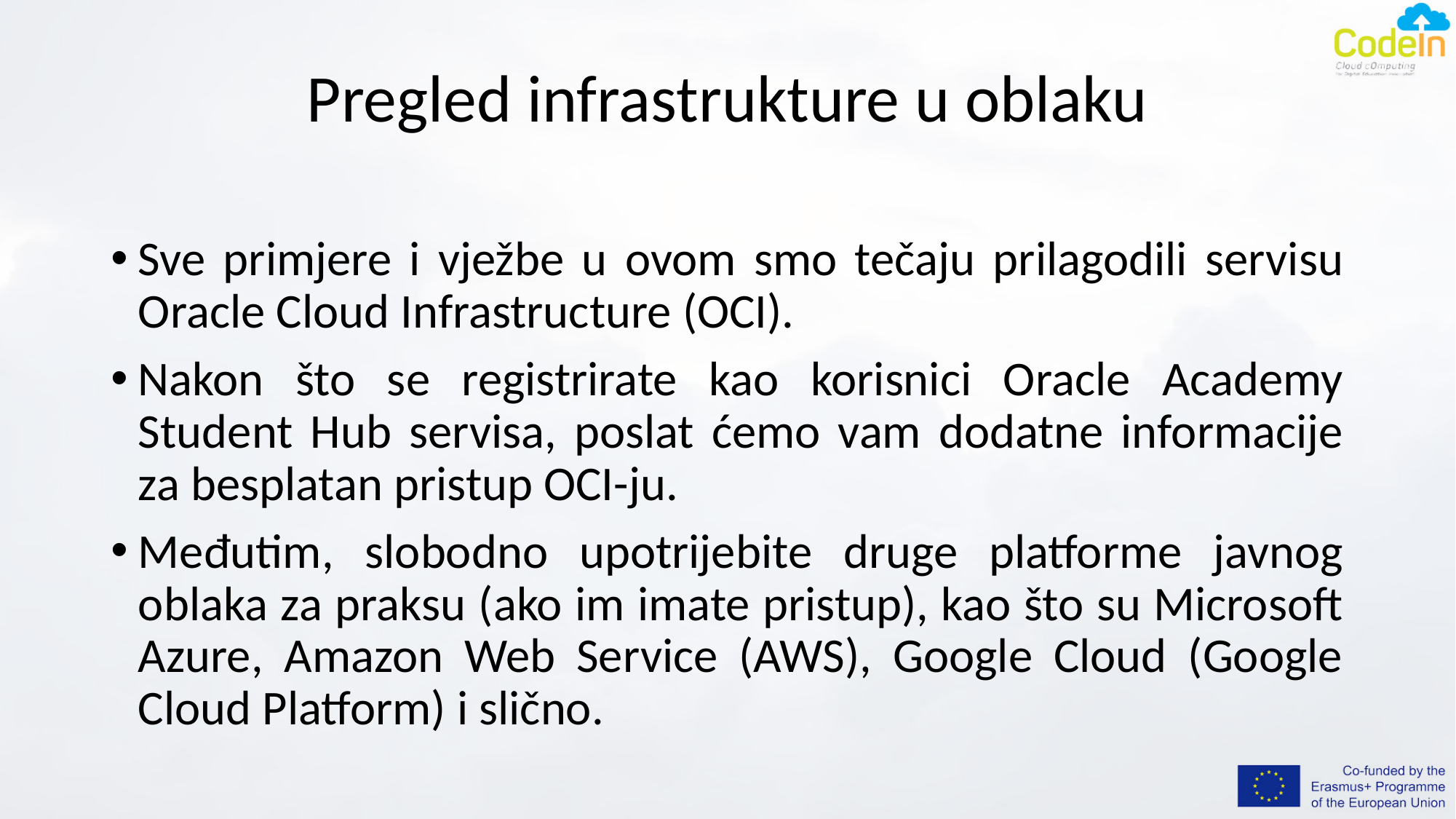

# Pregled infrastrukture u oblaku

Sve primjere i vježbe u ovom smo tečaju prilagodili servisu Oracle Cloud Infrastructure (OCI).
Nakon što se registrirate kao korisnici Oracle Academy Student Hub servisa, poslat ćemo vam dodatne informacije za besplatan pristup OCI-ju.
Međutim, slobodno upotrijebite druge platforme javnog oblaka za praksu (ako im imate pristup), kao što su Microsoft Azure, Amazon Web Service (AWS), Google Cloud (Google Cloud Platform) i slično.